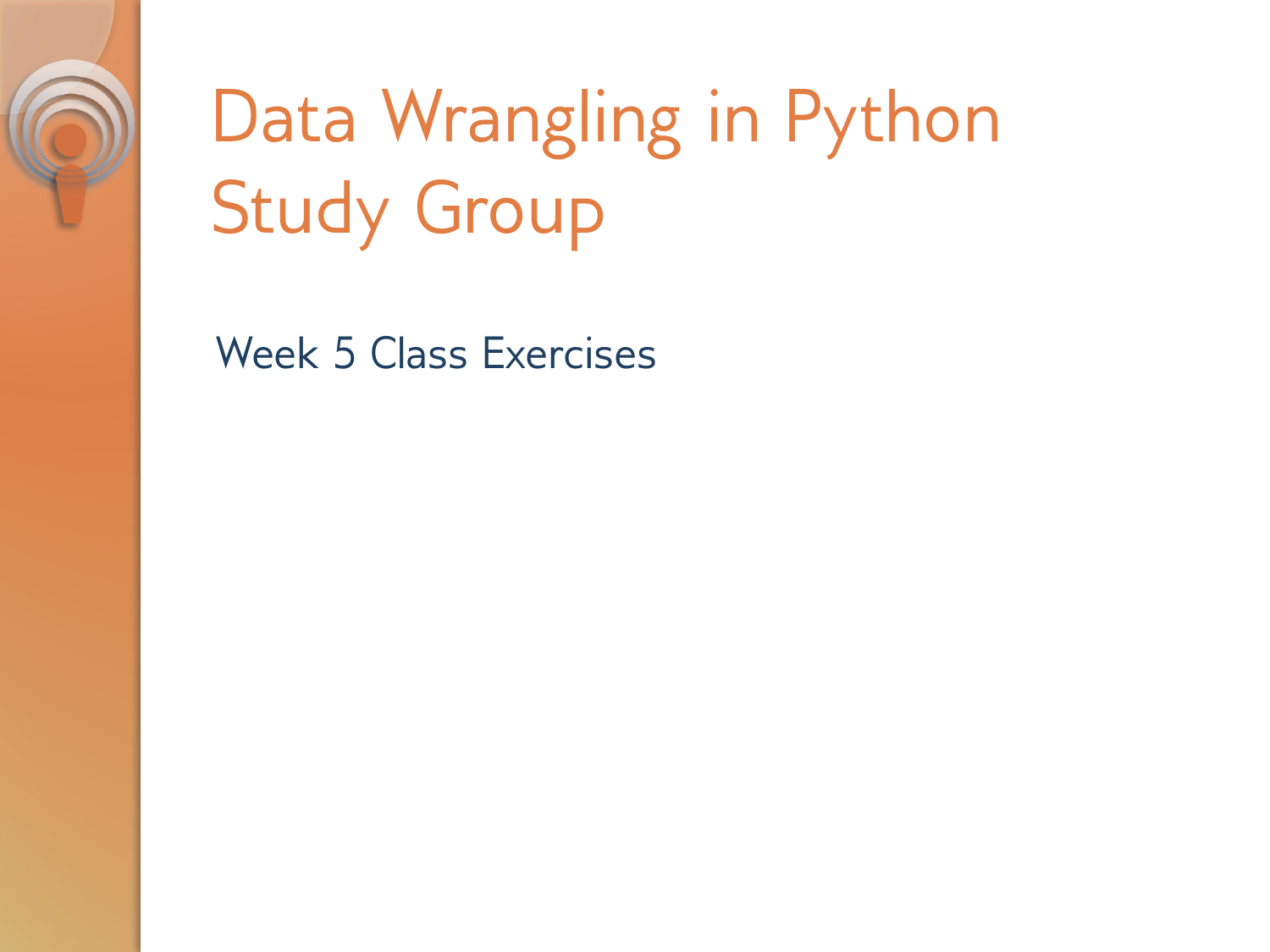

# Data Wrangling in Python Study Group

Week 5 Class Exercises